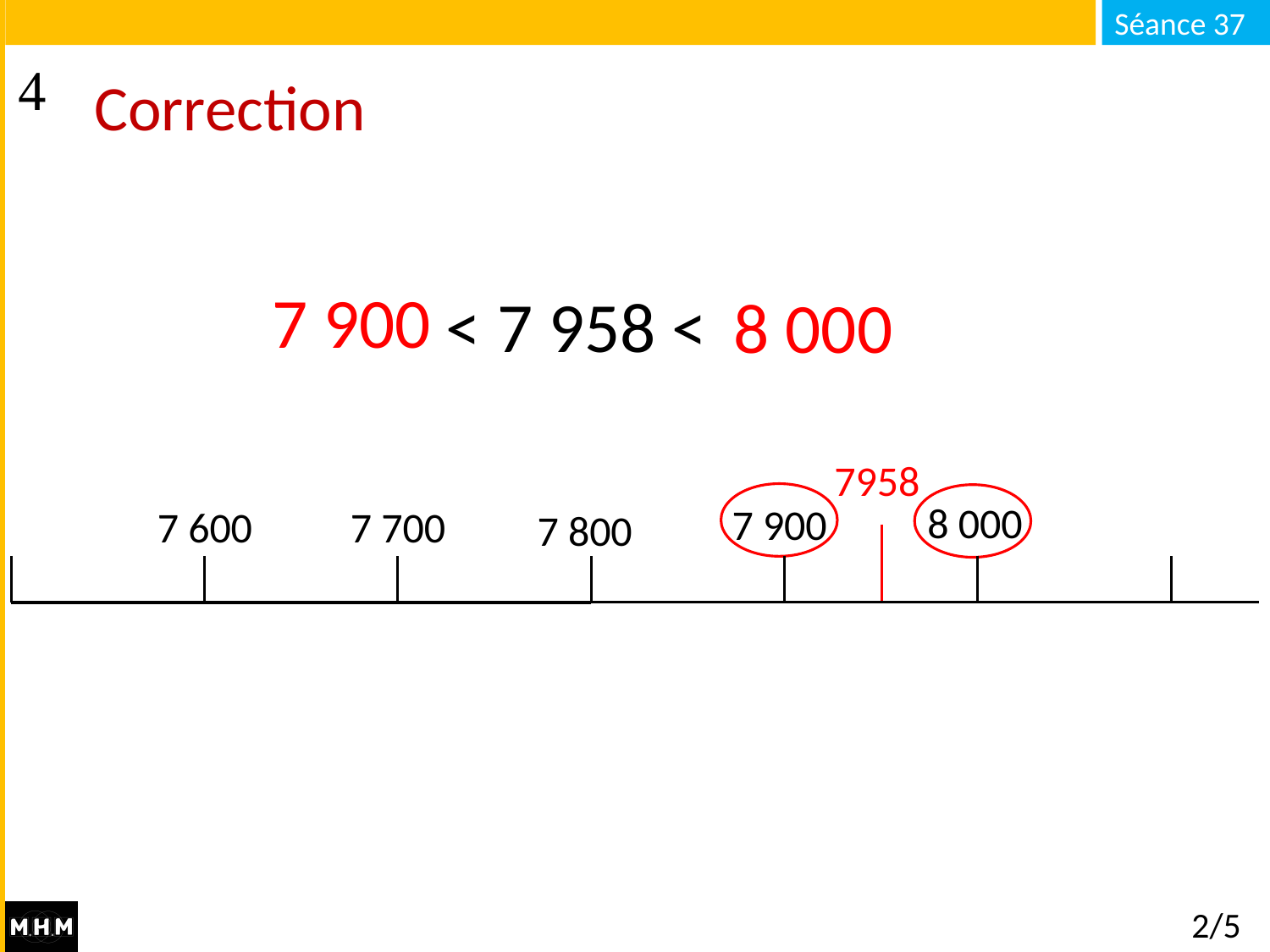

# Correction
7 900
… < 7 958 < …
8 000
7958

8 000
7 900
7 600
7 700
7 800
2/5